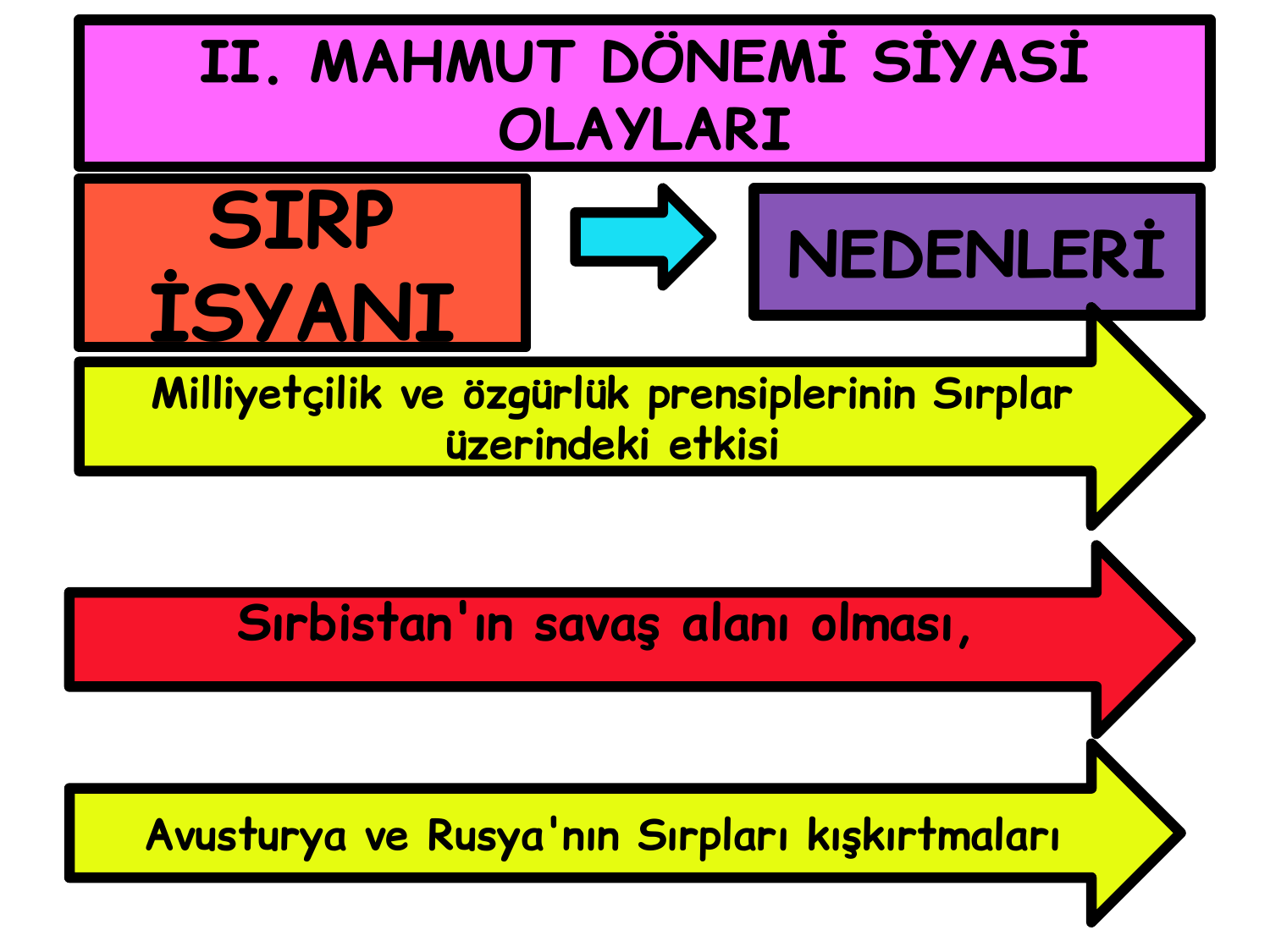

II. MAHMUT DÖNEMİ SİYASİ OLAYLARI
SIRP İSYANI

NEDENLERİ
Milliyetçilik ve özgürlük prensiplerinin Sırplar üzerindeki etkisi
Sırbistan'ın savaş alanı olması,

Avusturya ve Rusya'nın Sırpları kışkırtmaları